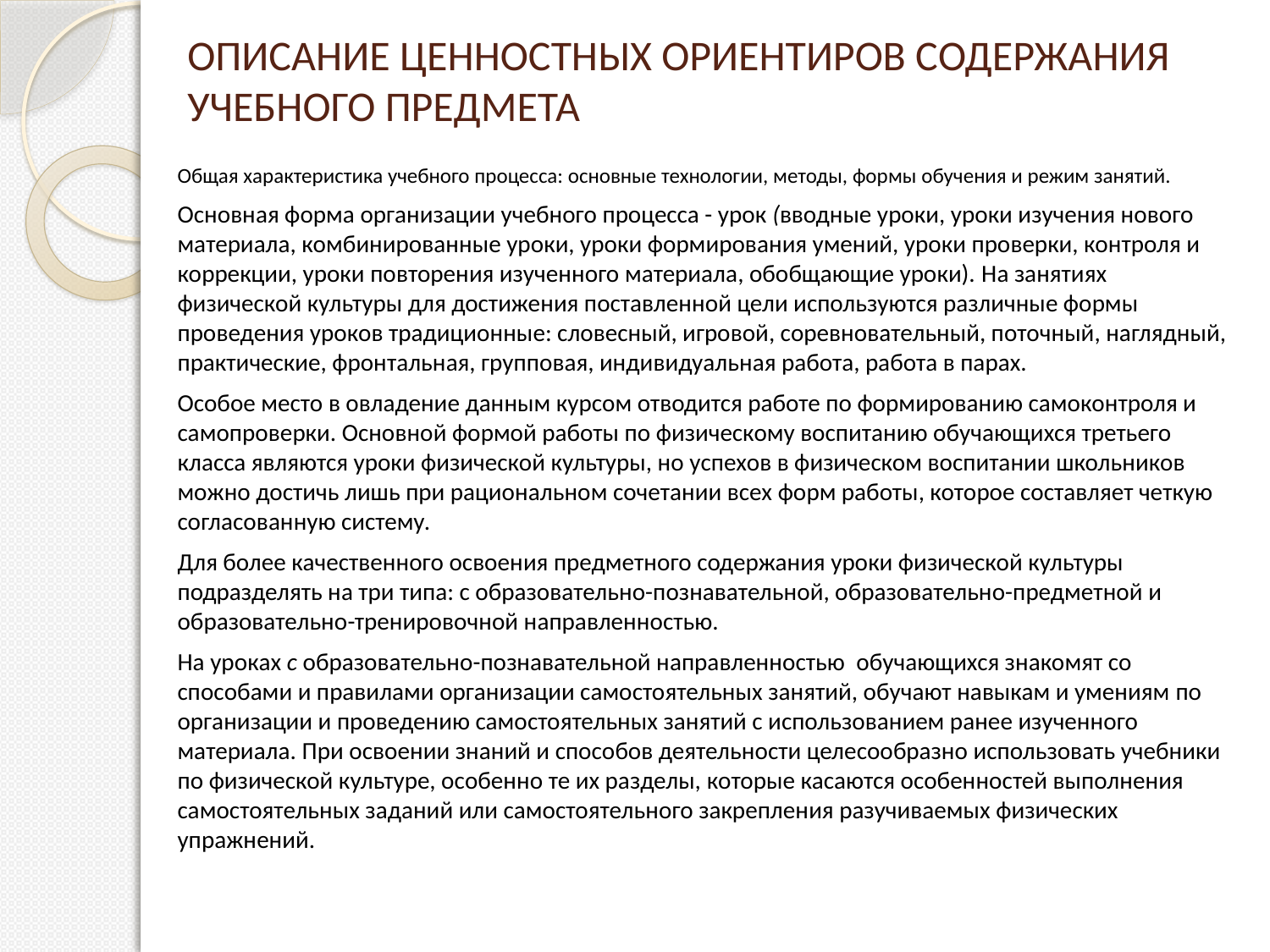

# ОПИСАНИЕ ЦЕННОСТНЫХ ОРИЕНТИРОВ СОДЕРЖАНИЯ УЧЕБНОГО ПРЕДМЕТА
Общая характеристика учебного процесса: основные технологии, методы, формы обучения и режим занятий.
Основная форма организации учебного процесса - урок (вводные уроки, уроки изучения нового материала, комбинированные уроки, уроки формирования умений, уроки проверки, контроля и коррекции, уроки повторения изученного материала, обобщающие уроки). На занятиях физической культуры для достижения поставленной цели используются различные формы проведения уроков традиционные: словесный, игровой, соревновательный, поточный, наглядный, практические, фронтальная, групповая, индивидуальная работа, работа в парах.
Особое место в овладение данным курсом отводится работе по формированию самоконтроля и самопроверки. Основной формой работы по физическому воспитанию обучающихся третьего класса являются уроки физической культуры, но успехов в физическом воспитании школьников можно достичь лишь при рациональном сочетании всех форм работы, которое составляет четкую согласованную систему.
Для более качественного освоения предметного содержания уроки физической культуры подразделять на три типа: с образовательно-познавательной, образовательно-предметной и образовательно-тренировочной направленностью.
На уроках с образовательно-познавательной направленностью  обучающихся знакомят со способами и правилами организации самостоятельных занятий, обучают навыкам и умениям по организации и проведению самостоятельных занятий с использованием ранее изученного материала. При освоении знаний и способов деятельности целесообразно использовать учебники по физической культуре, особенно те их разделы, которые касаются особенностей выполнения самостоятельных заданий или самостоятельного закрепления разучиваемых физических упражнений.